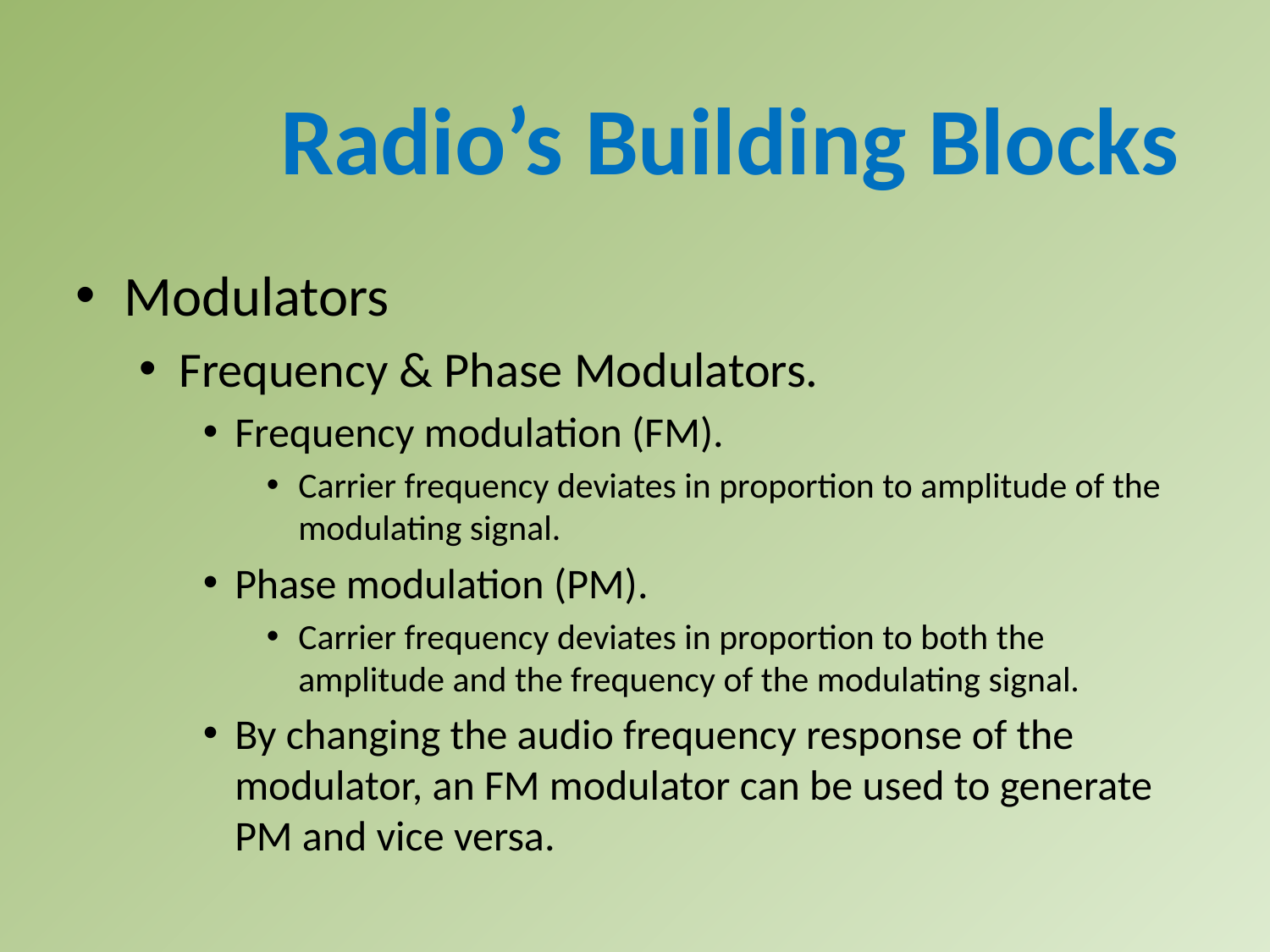

Radio’s Building Blocks
Modulators
Frequency & Phase Modulators.
Frequency modulation (FM).
Carrier frequency deviates in proportion to amplitude of the modulating signal.
Phase modulation (PM).
Carrier frequency deviates in proportion to both the amplitude and the frequency of the modulating signal.
By changing the audio frequency response of the modulator, an FM modulator can be used to generate PM and vice versa.